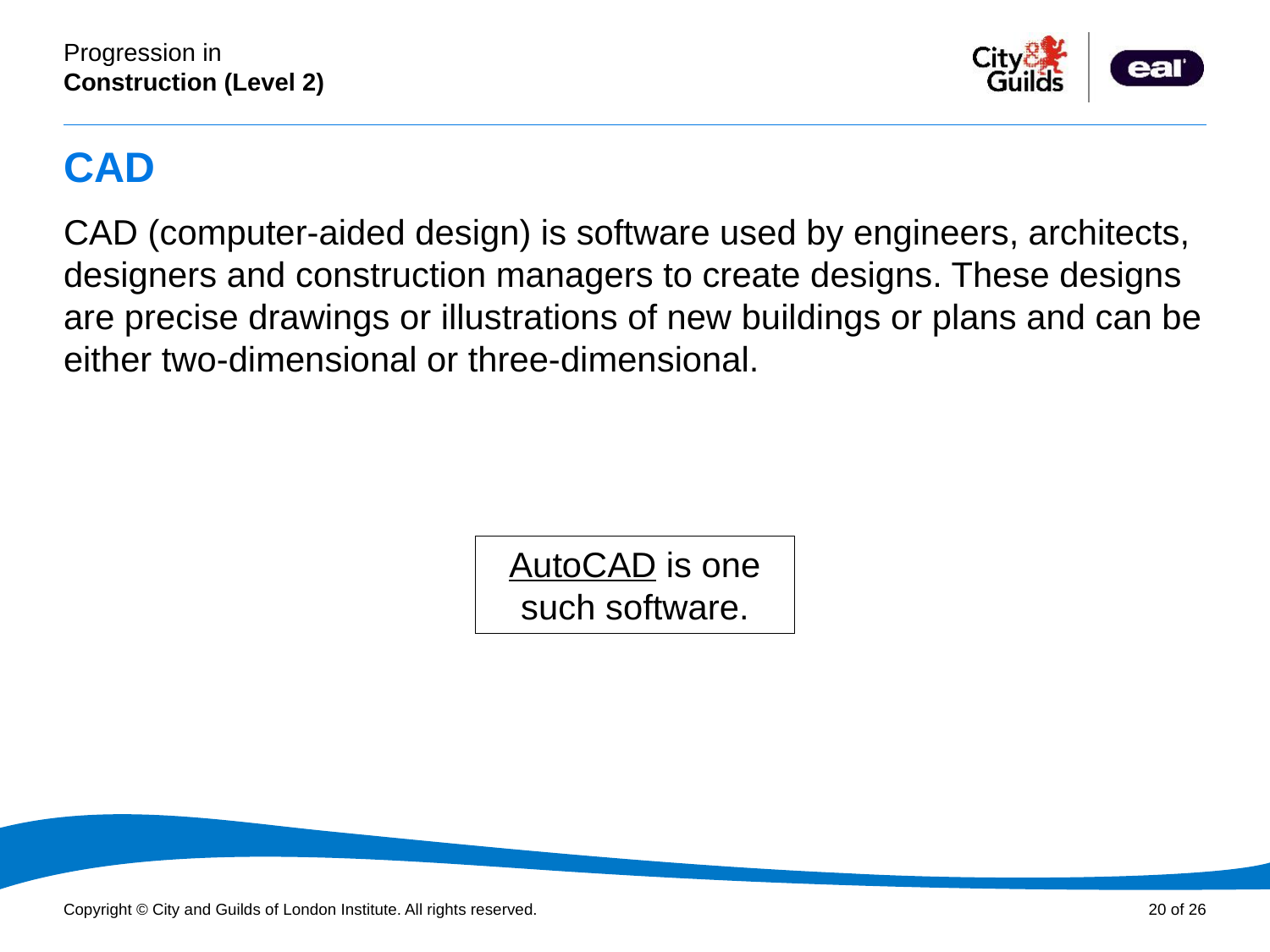

# CAD
CAD (computer-aided design) is software used by engineers, architects, designers and construction managers to create designs. These designs are precise drawings or illustrations of new buildings or plans and can be either two-dimensional or three-dimensional.
AutoCAD is one such software.